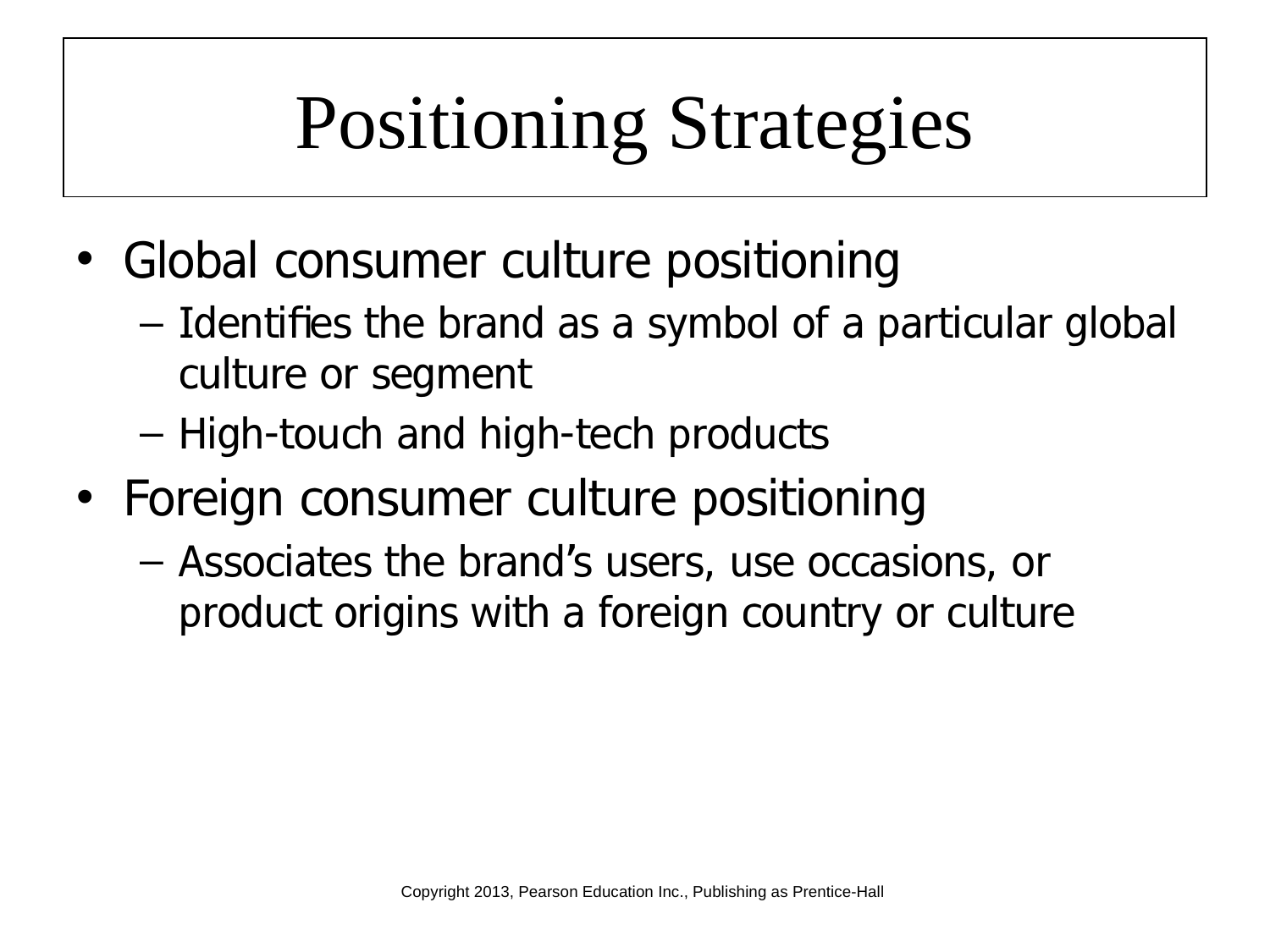

# Positioning Strategies
Global consumer culture positioning
Identifies the brand as a symbol of a particular global culture or segment
High-touch and high-tech products
Foreign consumer culture positioning
Associates the brand’s users, use occasions, or product origins with a foreign country or culture

Copyright 2013, Pearson Education Inc., Publishing as Prentice-Hall